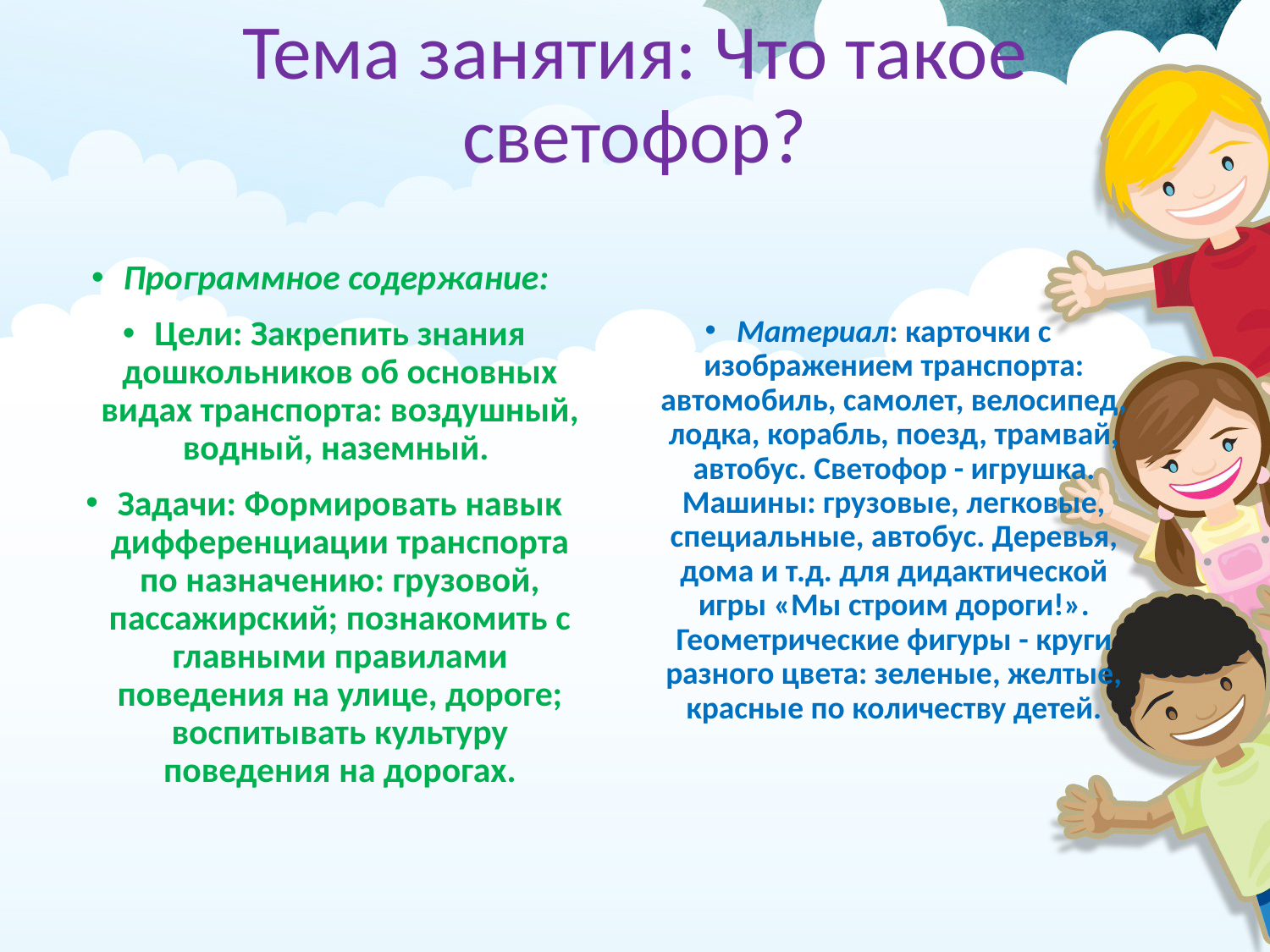

# Тема занятия: Что такое светофор?
Программное содержание:
Цели: Закрепить знания дошкольников об основных видах транспорта: воздушный, водный, наземный.
Задачи: Формировать навык дифференциации транспорта по назначению: грузовой, пассажирский; познакомить с главными правилами поведения на улице, дороге; воспитывать культуру поведения на дорогах.
Материал: карточки с изображением транспорта: автомобиль, самолет, велосипед, лодка, корабль, поезд, трамвай, автобус. Светофор - игрушка. Машины: грузовые, легковые, специальные, автобус. Деревья, дома и т.д. для дидактической игры «Мы строим дороги!». Геометрические фигуры - круги разного цвета: зеленые, желтые, красные по количеству детей.